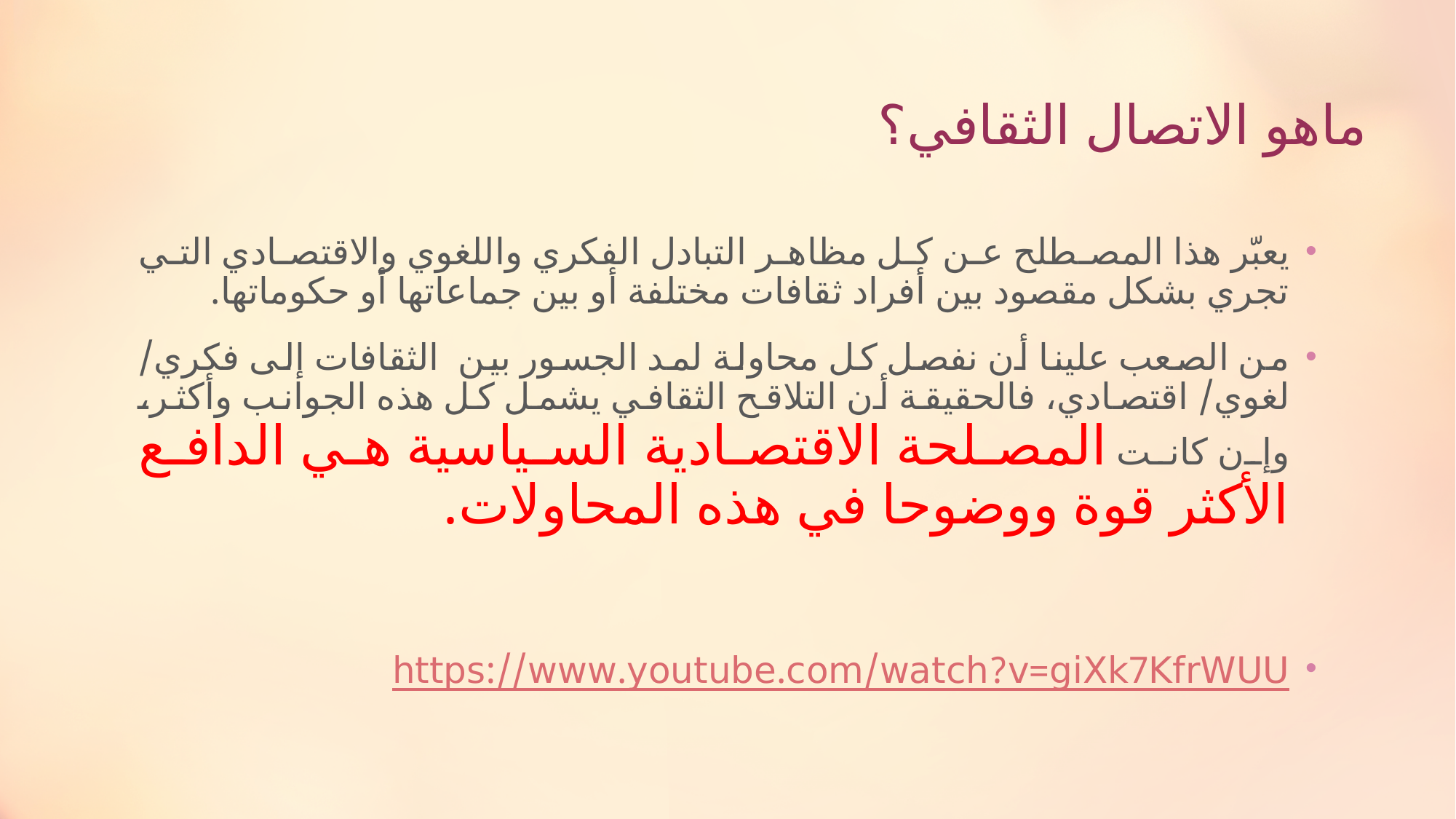

# ماهو الاتصال الثقافي؟
يعبّر هذا المصطلح عن كل مظاهر التبادل الفكري واللغوي والاقتصادي التي تجري بشكل مقصود بين أفراد ثقافات مختلفة أو بين جماعاتها أو حكوماتها.
من الصعب علينا أن نفصل كل محاولة لمد الجسور بين  الثقافات إلى فكري/ لغوي/ اقتصادي، فالحقيقة أن التلاقح الثقافي يشمل كل هذه الجوانب وأكثر، وإن كانت المصلحة الاقتصادية السياسية هي الدافع الأكثر قوة ووضوحا في هذه المحاولات.

https://www.youtube.com/watch?v=giXk7KfrWUU